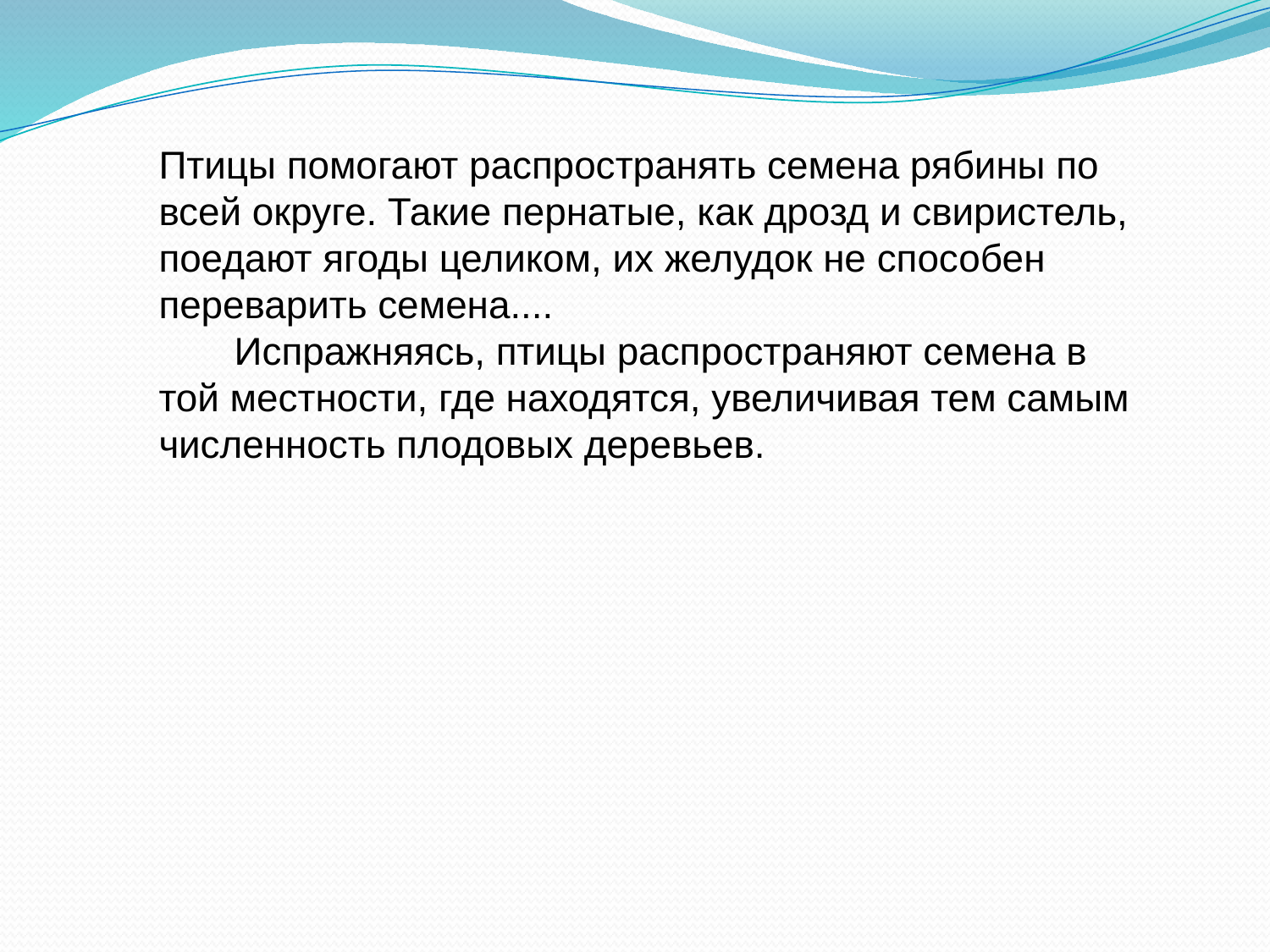

# Птицы помогают распространять семена рябины по всей округе. Такие пернатые, как дрозд и свиристель, поедают ягоды целиком, их желудок не способен переварить семена.... Испражняясь, птицы распространяют семена в той местности, где находятся, увеличивая тем самым численность плодовых деревьев.